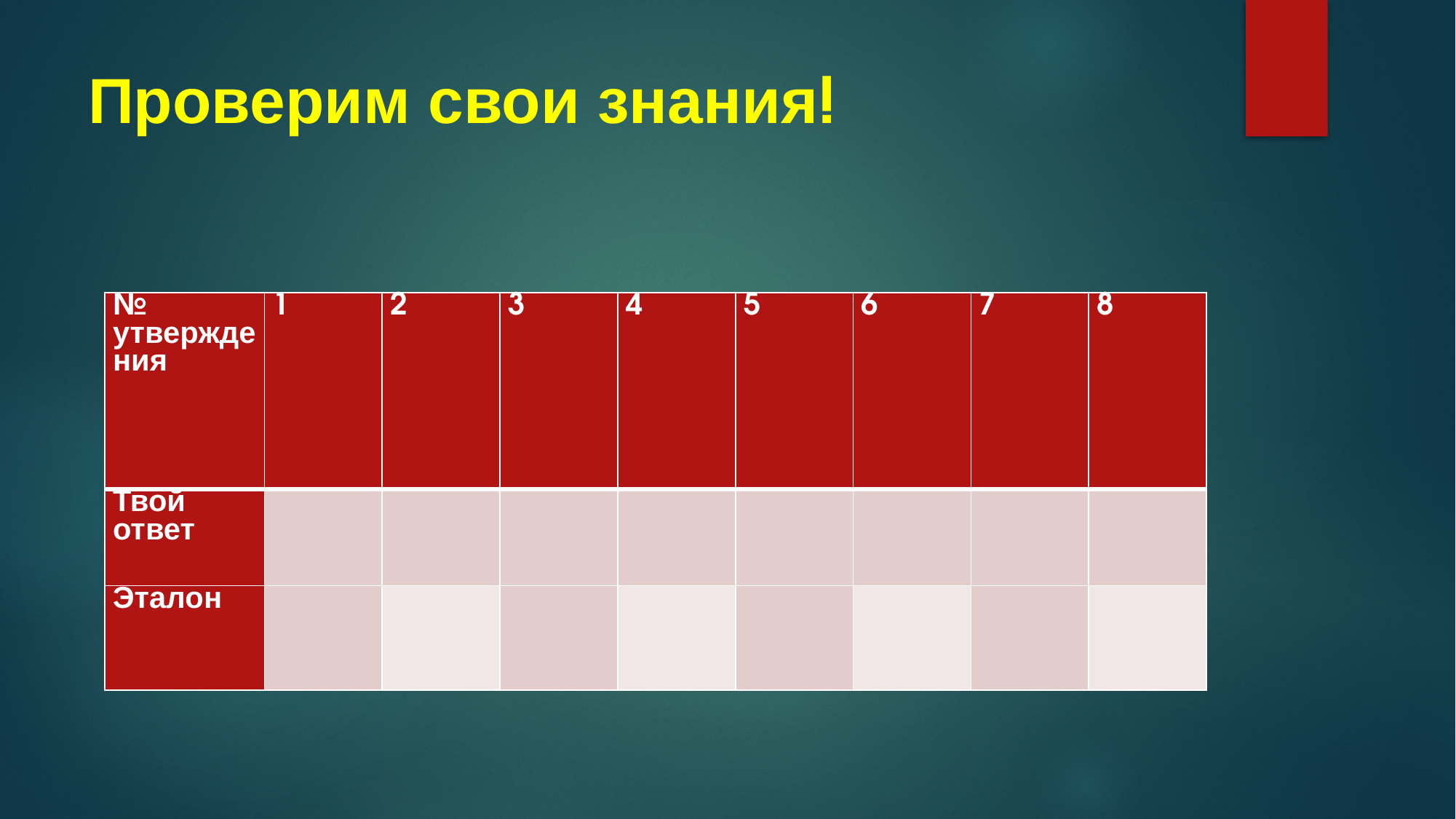

# Проверим свои знания!
| № утверждения | 1 | 2 | 3 | 4 | 5 | 6 | 7 | 8 |
| --- | --- | --- | --- | --- | --- | --- | --- | --- |
| Твой ответ |  |  |  |  |  |  |  |  |
| Эталон |  |  |  |  |  |  |  |  |